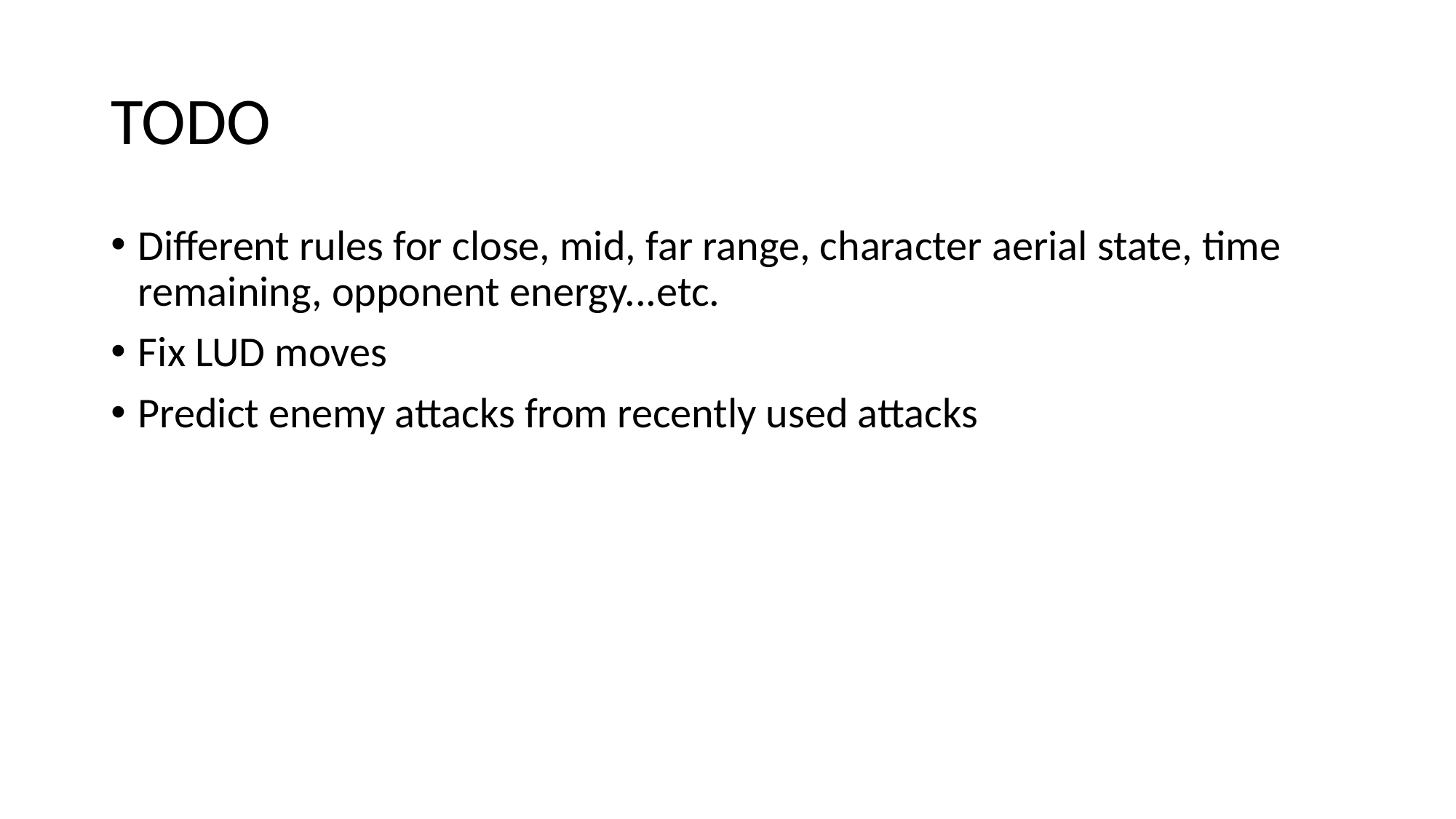

# TODO
Different rules for close, mid, far range, character aerial state, time remaining, opponent energy...etc.
Fix LUD moves
Predict enemy attacks from recently used attacks